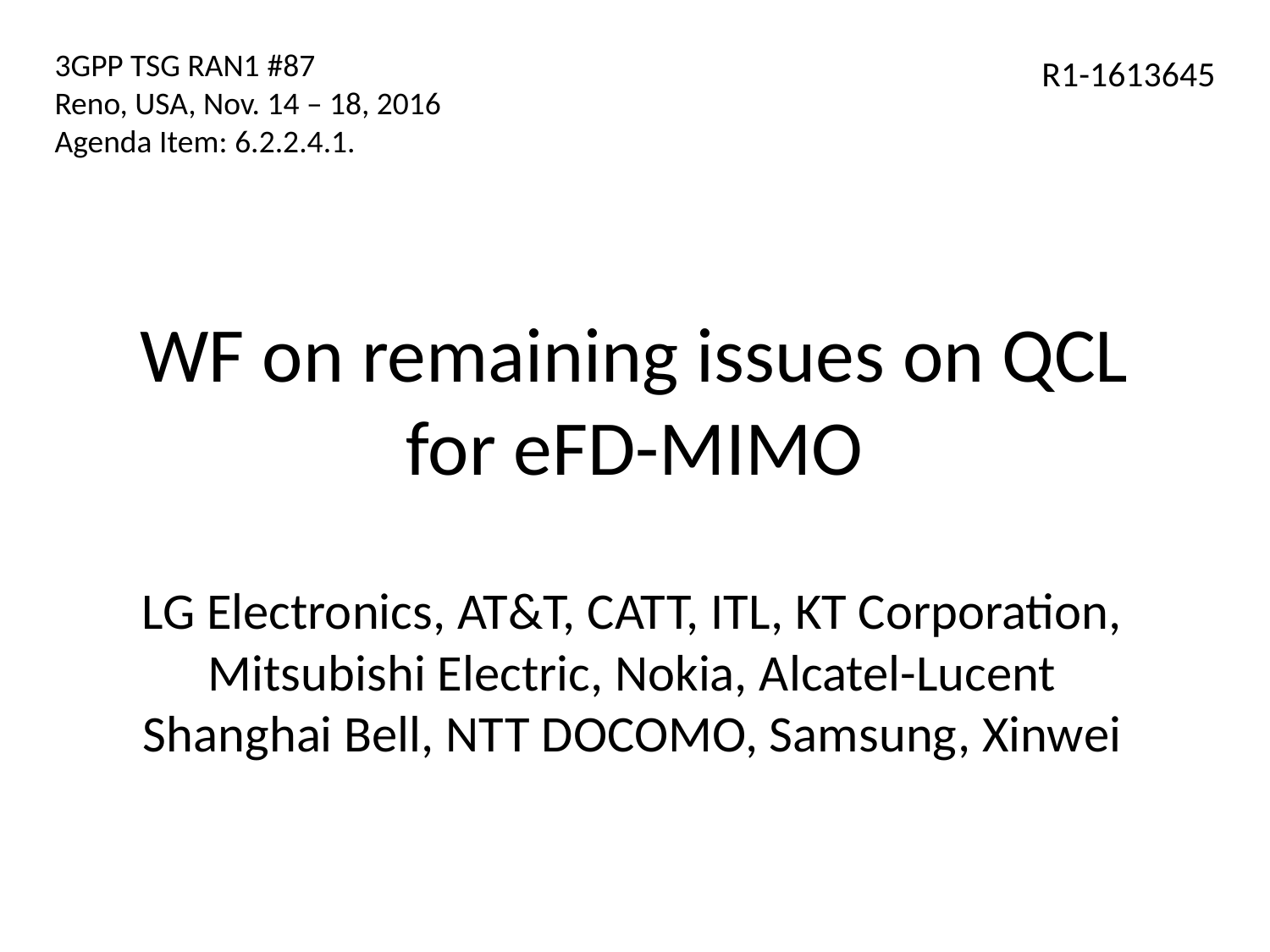

3GPP TSG RAN1 #87
Reno, USA, Nov. 14 – 18, 2016
Agenda Item: 6.2.2.4.1.
R1-1613645
# WF on remaining issues on QCL for eFD-MIMO
LG Electronics, AT&T, CATT, ITL, KT Corporation, Mitsubishi Electric, Nokia, Alcatel-Lucent Shanghai Bell, NTT DOCOMO, Samsung, Xinwei